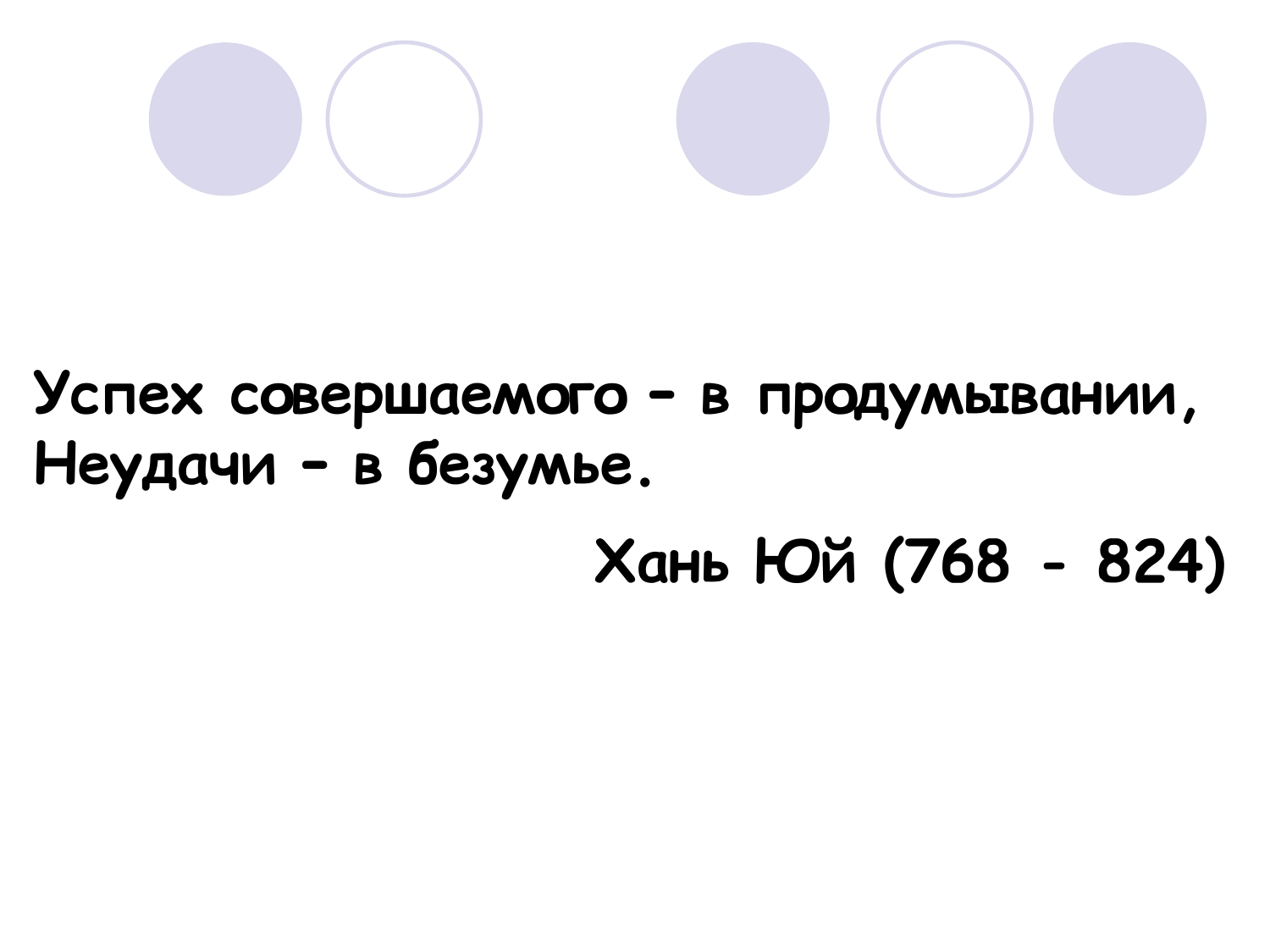

Успех совершаемого – в продумывании,
Неудачи – в безумье.
Хань Юй (768 - 824)